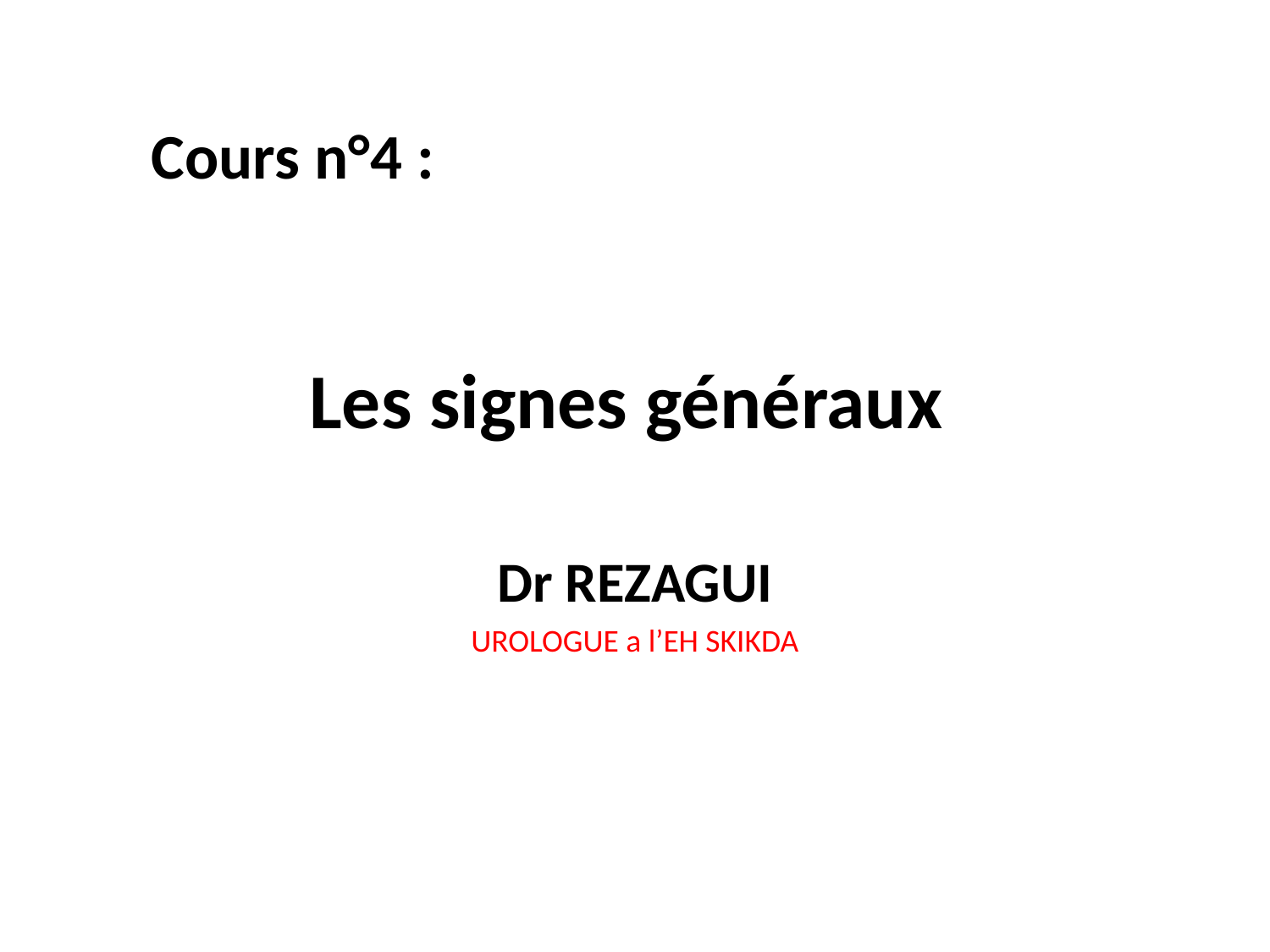

Cours n°4 :
# Les signes généraux
Dr REZAGUI
UROLOGUE a l’EH SKIKDA